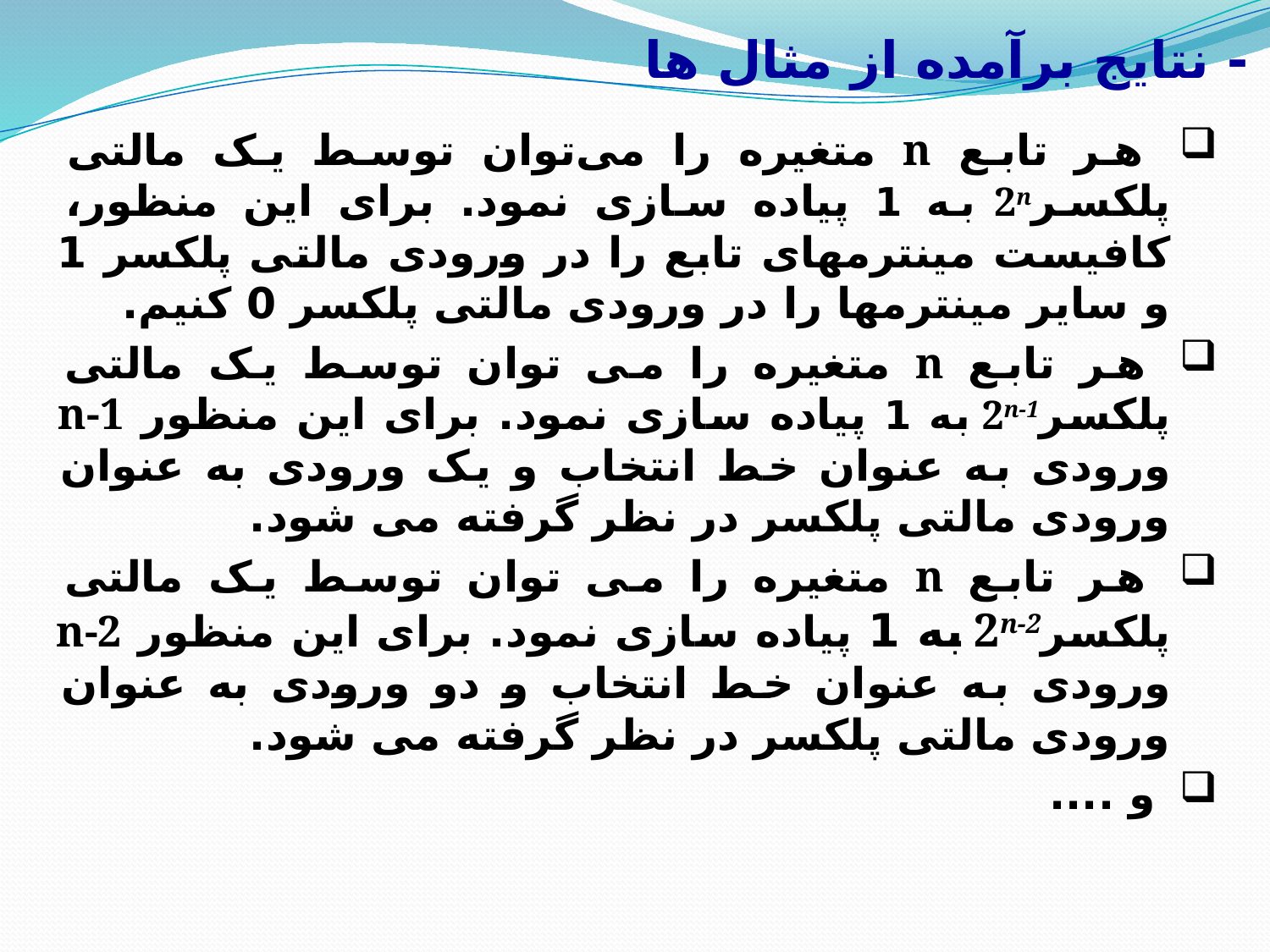

# - نتایج برآمده از مثال ها
 هر تابع n متغیره را می‌توان توسط یک مالتی پلکسر2n به 1 پیاده سازی نمود. برای این منظور، کافیست مینترمهای تابع را در ورودی مالتی پلکسر 1 و سایر مینترمها را در ورودی مالتی پلکسر 0 کنیم.
 هر تابع n متغیره را می توان توسط یک مالتی پلکسر2n-1 به 1 پیاده سازی نمود. برای این منظور n-1 ورودی به عنوان خط انتخاب و یک ورودی به عنوان ورودی مالتی پلکسر در نظر گرفته می شود.
 هر تابع n متغیره را می توان توسط یک مالتی پلکسر2n-2 به 1 پیاده سازی نمود. برای این منظور n-2 ورودی به عنوان خط انتخاب و دو ورودی به عنوان ورودی مالتی پلکسر در نظر گرفته می شود.
 و ....